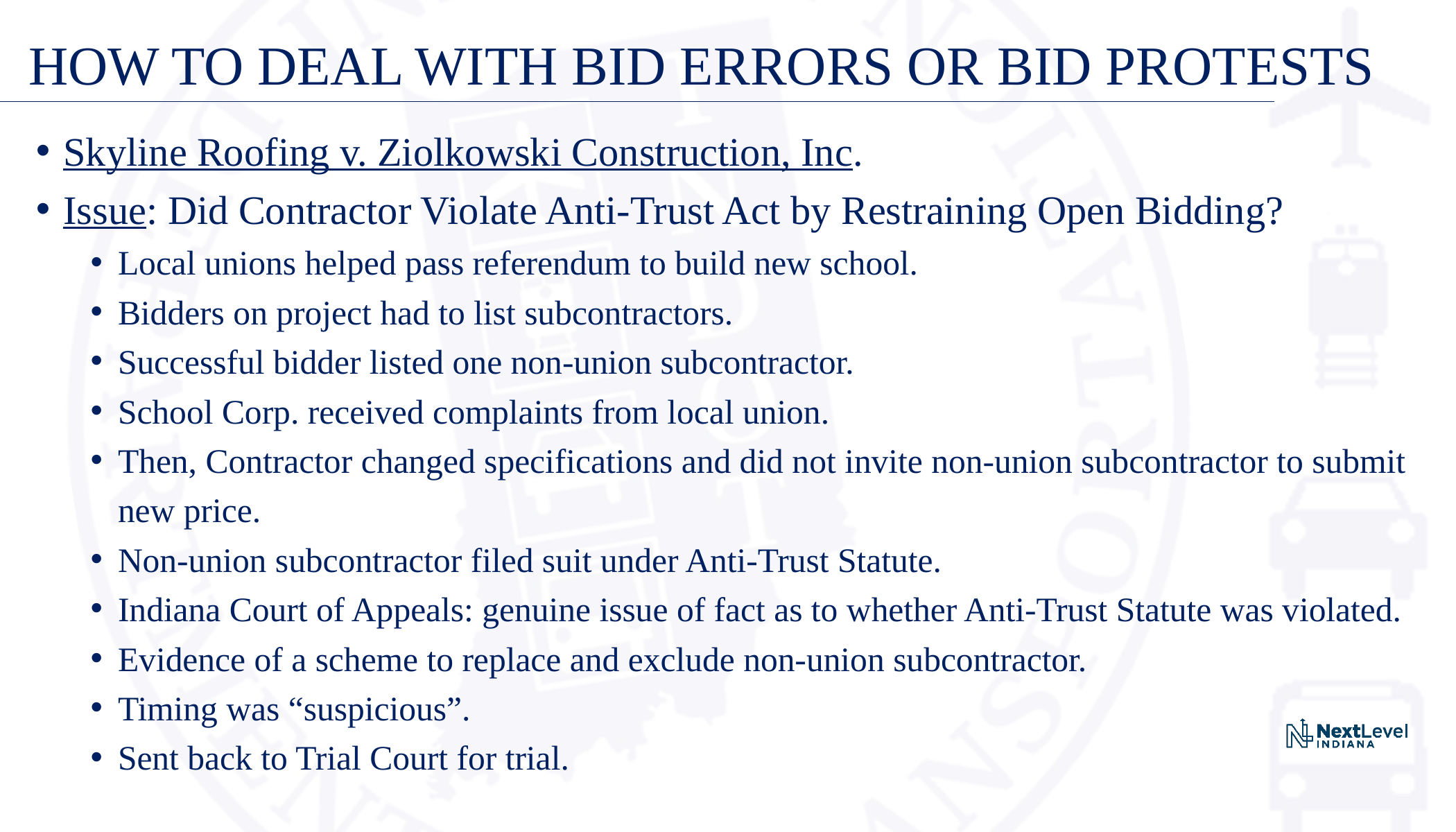

# HOW TO DEAL WITH BID ERRORS OR BID PROTESTS
Skyline Roofing v. Ziolkowski Construction, Inc.
Issue: Did Contractor Violate Anti-Trust Act by Restraining Open Bidding?
Local unions helped pass referendum to build new school.
Bidders on project had to list subcontractors.
Successful bidder listed one non-union subcontractor.
School Corp. received complaints from local union.
Then, Contractor changed specifications and did not invite non-union subcontractor to submit new price.
Non-union subcontractor filed suit under Anti-Trust Statute.
Indiana Court of Appeals: genuine issue of fact as to whether Anti-Trust Statute was violated.
Evidence of a scheme to replace and exclude non-union subcontractor.
Timing was “suspicious”.
Sent back to Trial Court for trial.